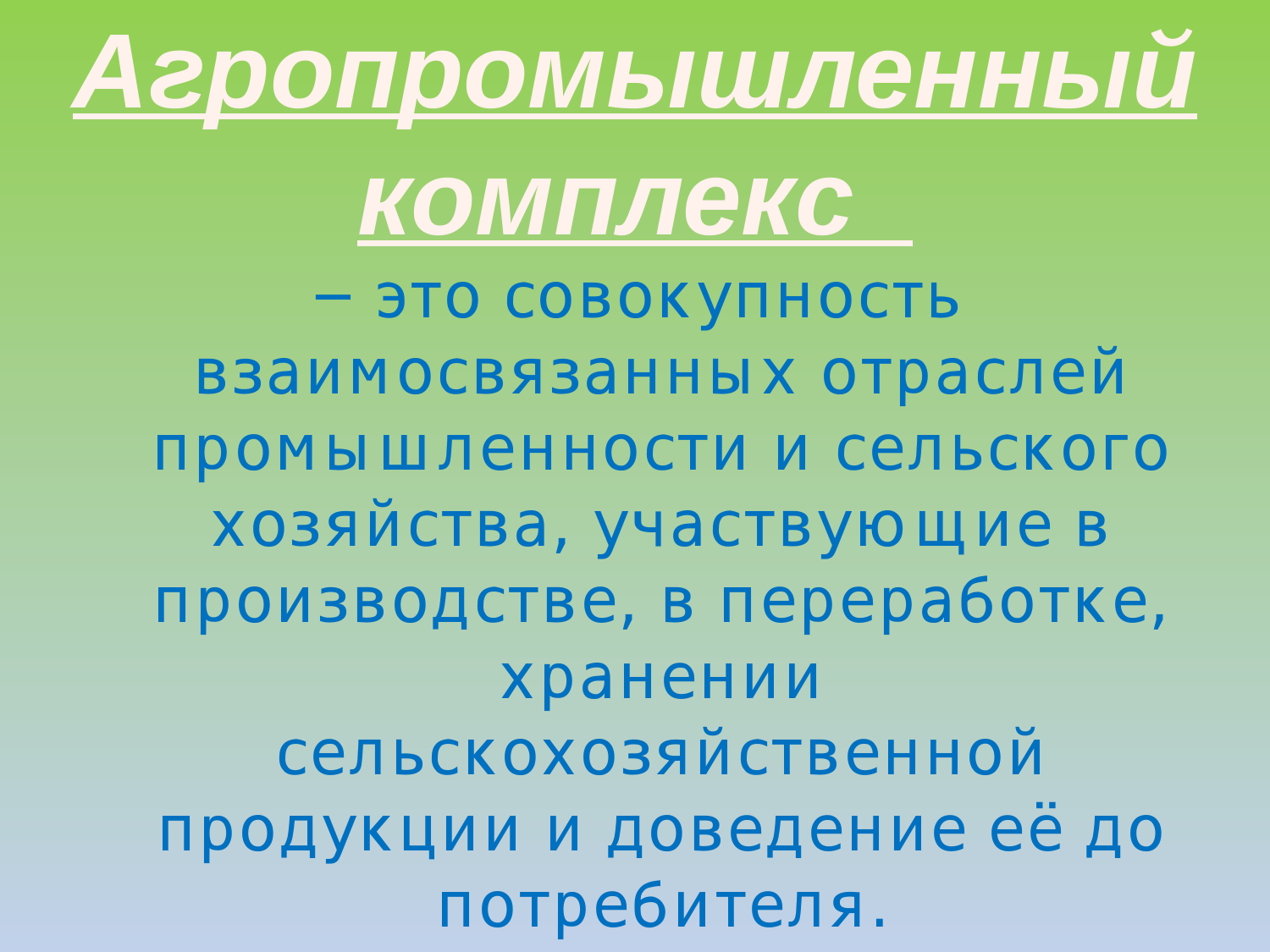

# Агропромышленный комплекс
– это совокупность взаимосвязанных отраслей промышленности и сельского хозяйства, участвующие в производстве, в переработке, хранении сельскохозяйственной продукции и доведение её до потребителя.